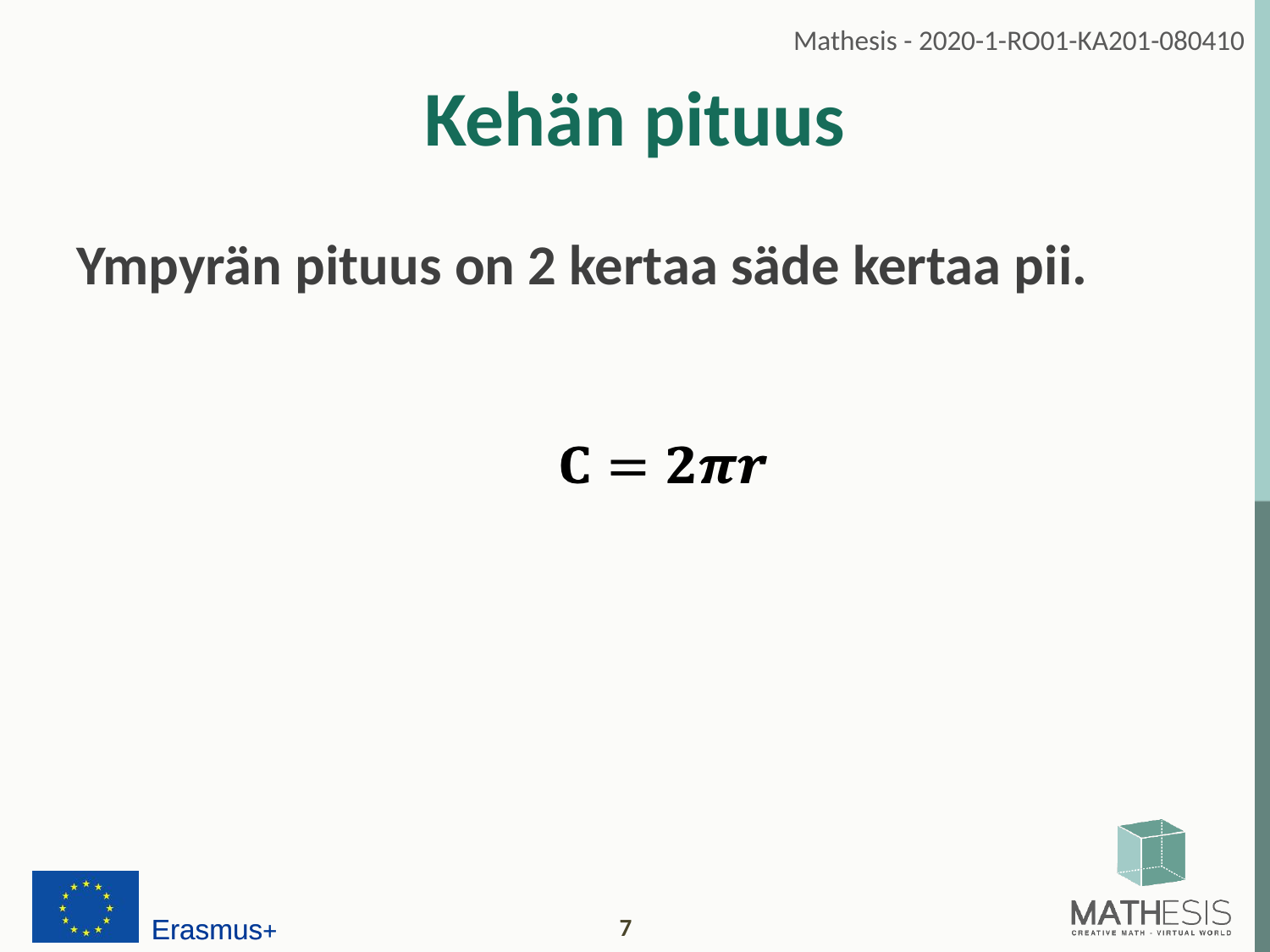

# Kehän pituus
Ympyrän pituus on 2 kertaa säde kertaa pii.